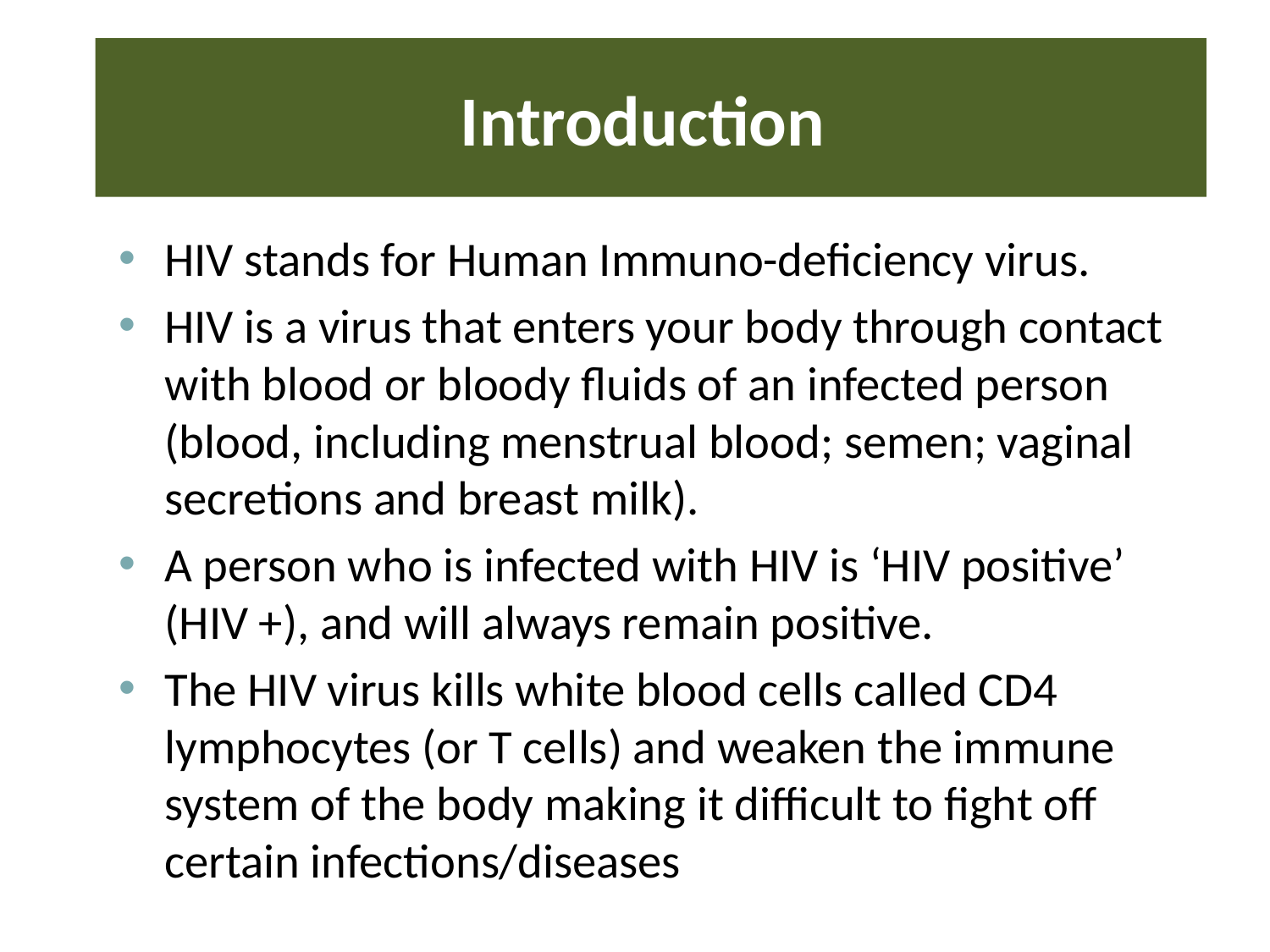

# Introduction
HIV stands for Human Immuno-deficiency virus.
HIV is a virus that enters your body through contact with blood or bloody fluids of an infected person (blood, including menstrual blood; semen; vaginal secretions and breast milk).
A person who is infected with HIV is ‘HIV positive’ (HIV +), and will always remain positive.
The HIV virus kills white blood cells called CD4 lymphocytes (or T cells) and weaken the immune system of the body making it difficult to fight off certain infections/diseases